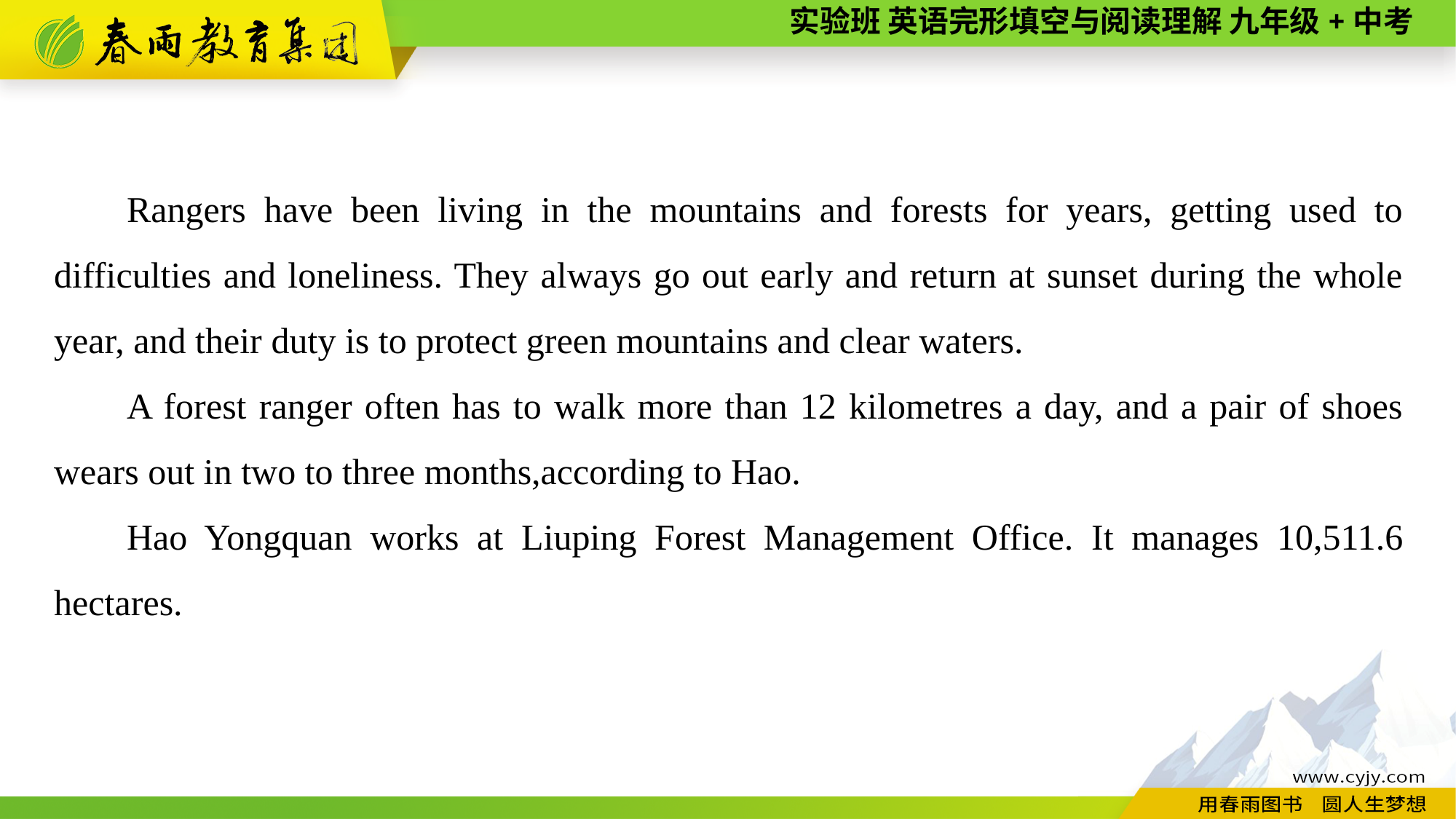

Rangers have been living in the mountains and forests for years, getting used to difficulties and loneliness. They always go out early and return at sunset during the whole year, and their duty is to protect green mountains and clear waters.
A forest ranger often has to walk more than 12 kilometres a day, and a pair of shoes wears out in two to three months,according to Hao.
Hao Yongquan works at Liuping Forest Management Office. It manages 10,511.6 hectares.